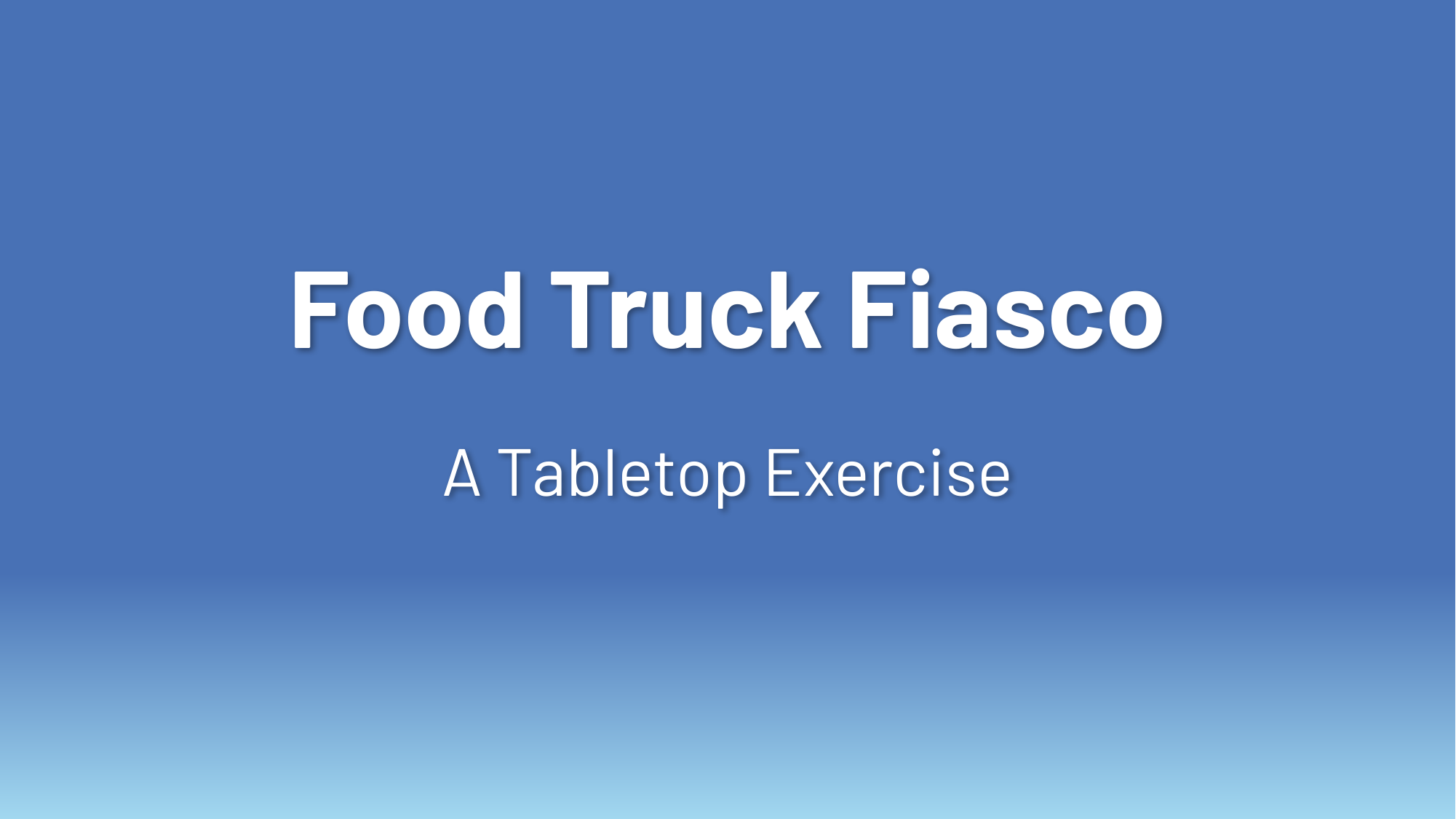

# Food Truck Fiasco
A Tabletop Exercise